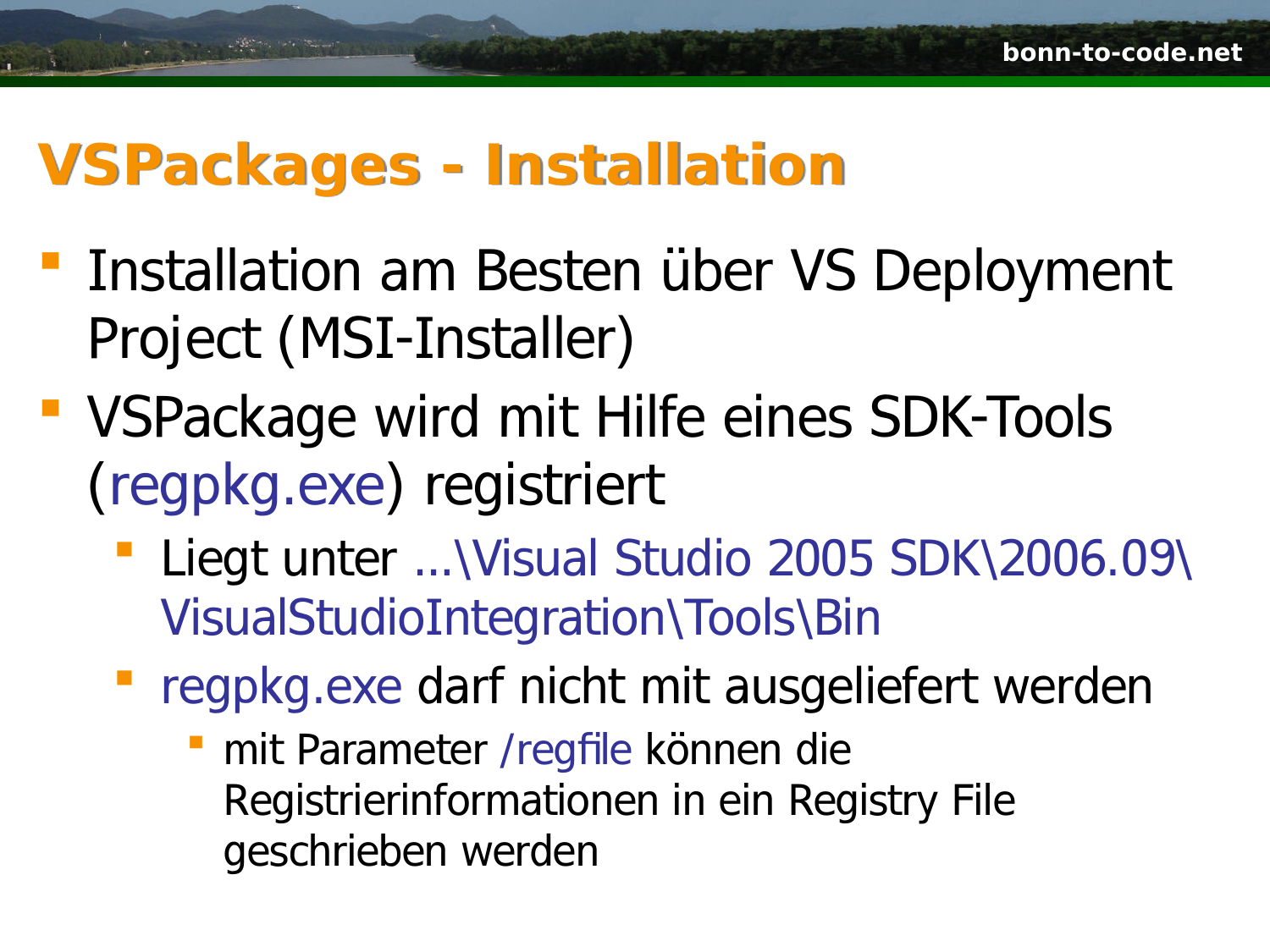

# VSPackages - Installation
Installation am Besten über VS Deployment Project (MSI-Installer)
VSPackage wird mit Hilfe eines SDK-Tools (regpkg.exe) registriert
Liegt unter …\Visual Studio 2005 SDK\2006.09\VisualStudioIntegration\Tools\Bin
regpkg.exe darf nicht mit ausgeliefert werden
mit Parameter /regfile können die Registrierinformationen in ein Registry File geschrieben werden